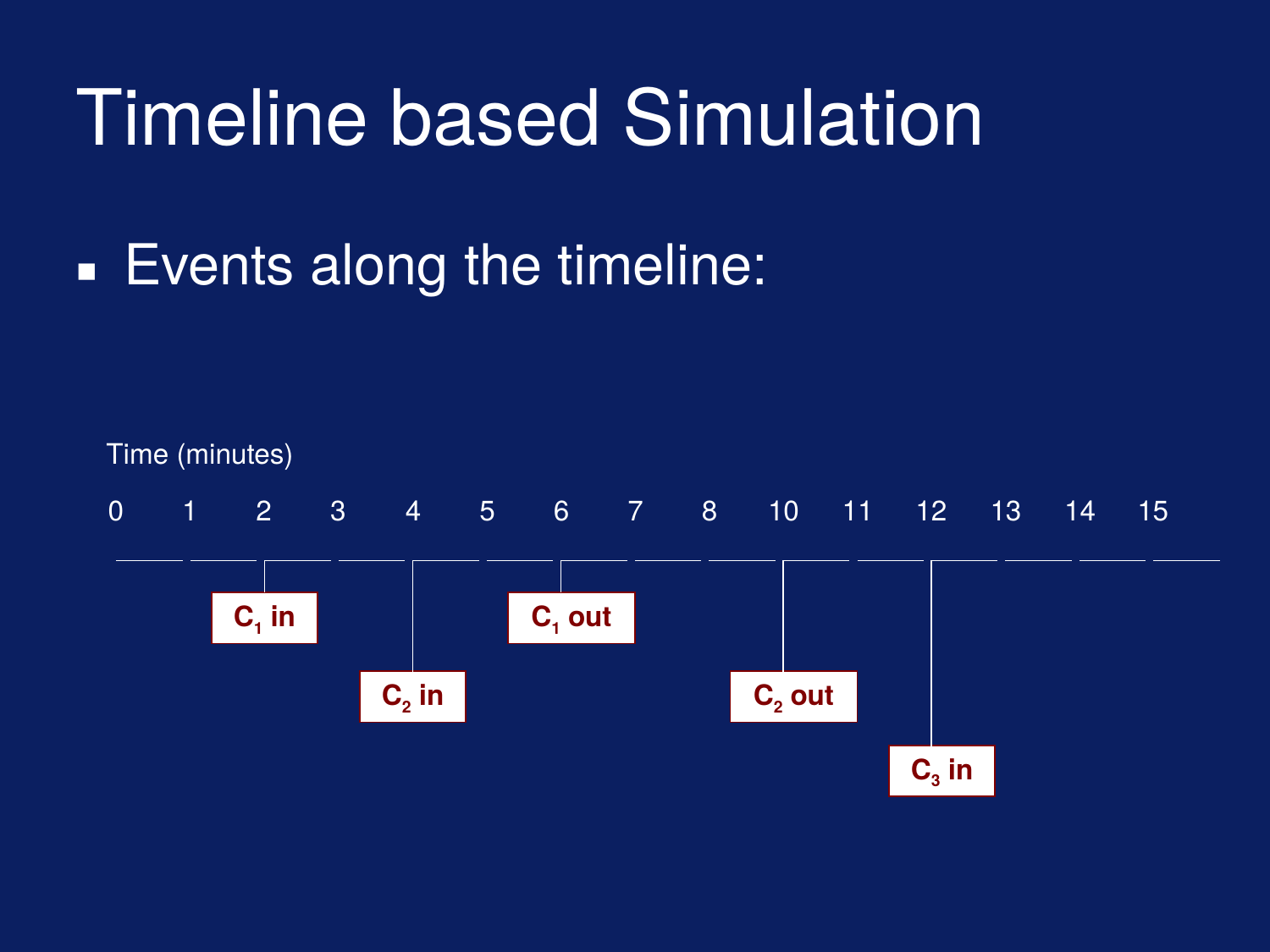

# Timeline based Simulation
Events along the timeline:
Time (minutes)
0
1
2
3
4
5
6
7
8
10
11
12
13
14
15
C1 in
C1 out
C2 in
C2 out
C3 in